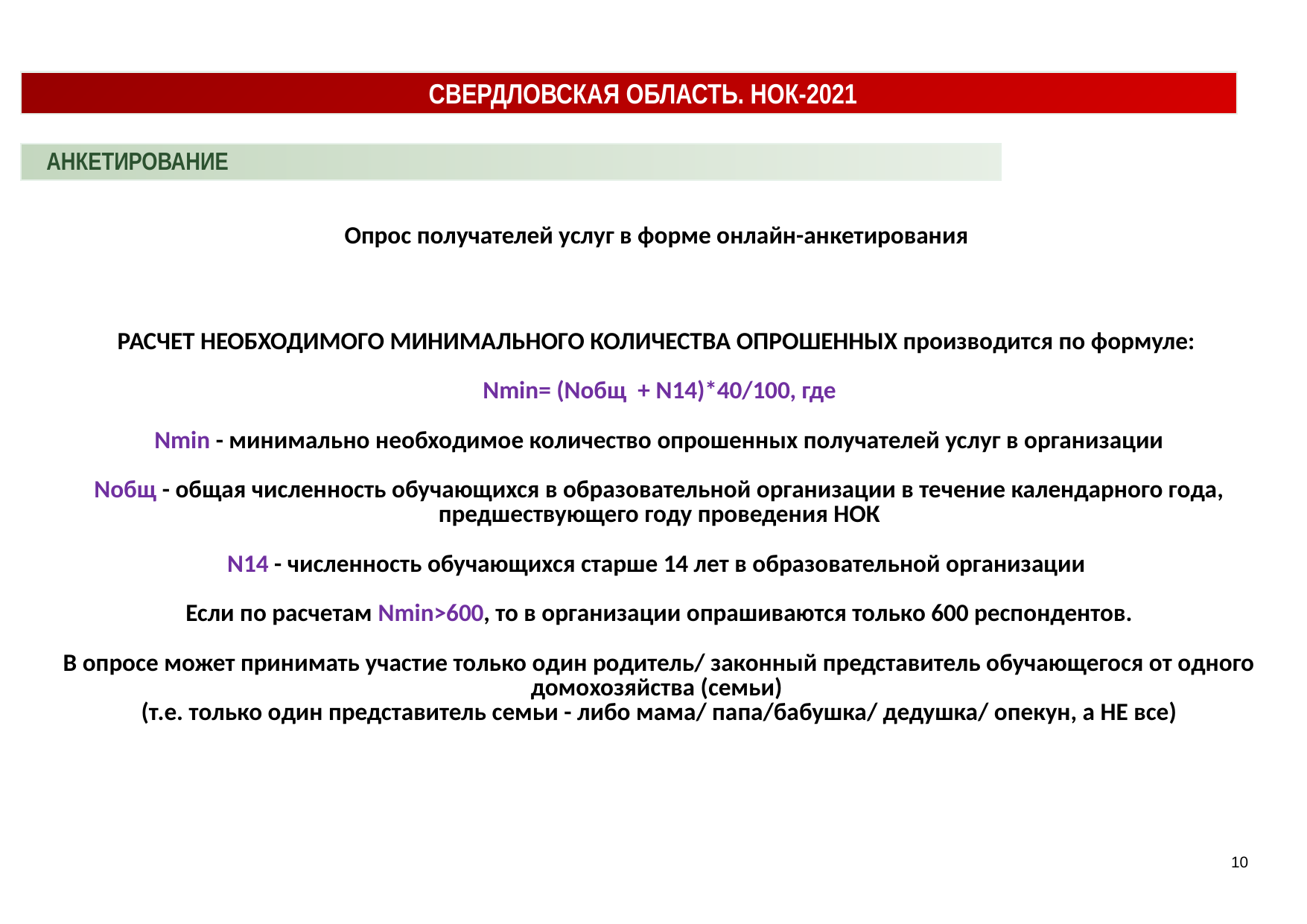

СВЕРДЛОВСКАЯ ОБЛАСТЬ. НОК-2021

АНКЕТИРОВАНИЕ
| Опрос получателей услуг в форме онлайн-анкетирования РАСЧЕТ НЕОБХОДИМОГО МИНИМАЛЬНОГО КОЛИЧЕСТВА ОПРОШЕННЫХ производится по формуле: Nmin= (Nобщ + N14)\*40/100, где Nmin - минимально необходимое количество опрошенных получателей услуг в организации Nобщ - общая численность обучающихся в образовательной организации в течение календарного года, предшествующего году проведения НОК N14 - численность обучающихся старше 14 лет в образовательной организации Если по расчетам Nmin>600, то в организации опрашиваются только 600 респондентов. В опросе может принимать участие только один родитель/ законный представитель обучающегося от одного домохозяйства (семьи) (т.е. только один представитель семьи - либо мама/ папа/бабушка/ дедушка/ опекун, а НЕ все) |
| --- |
|  |
10